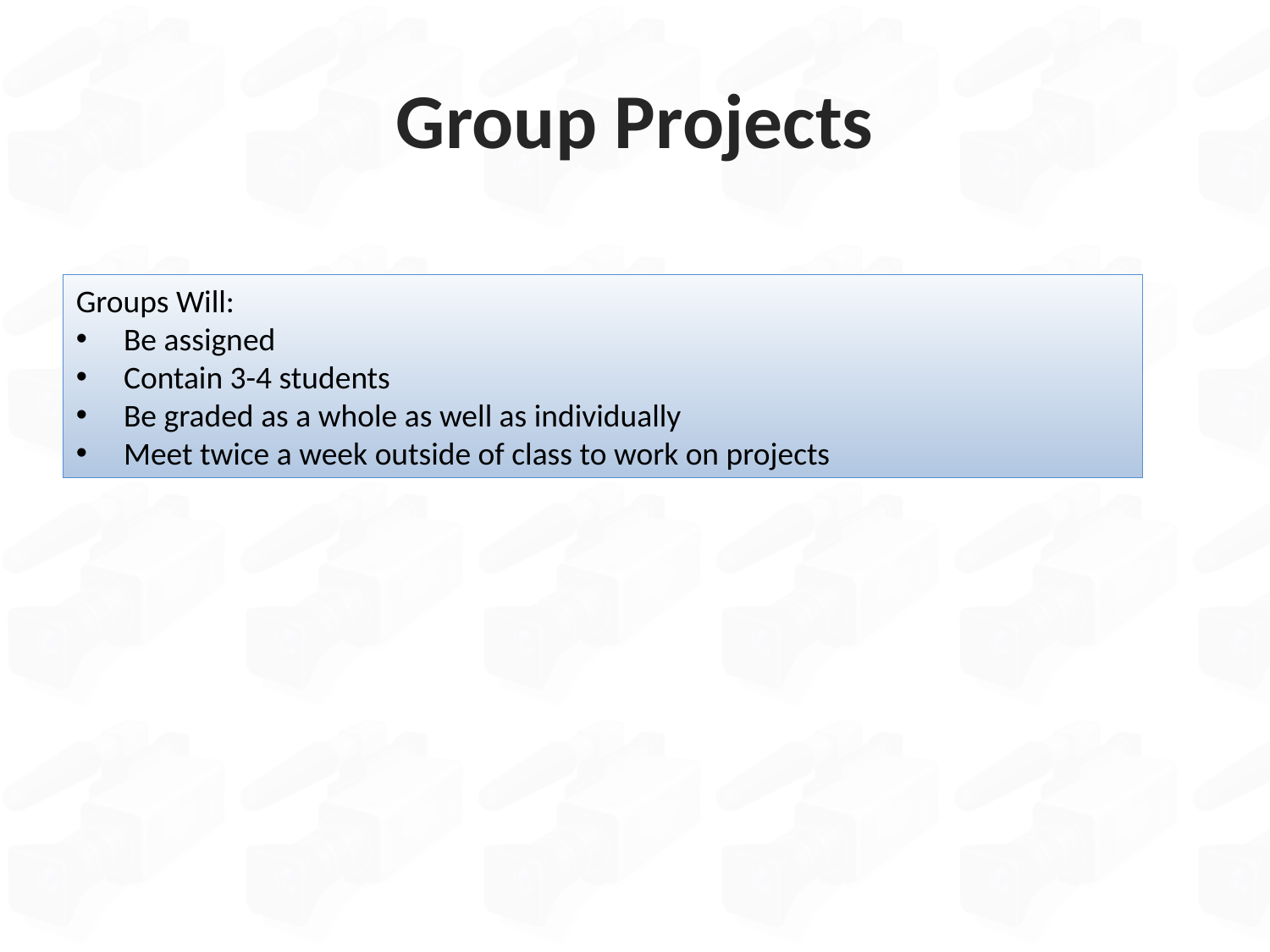

# Group Projects
Groups Will:
Be assigned
Contain 3-4 students
Be graded as a whole as well as individually
Meet twice a week outside of class to work on projects